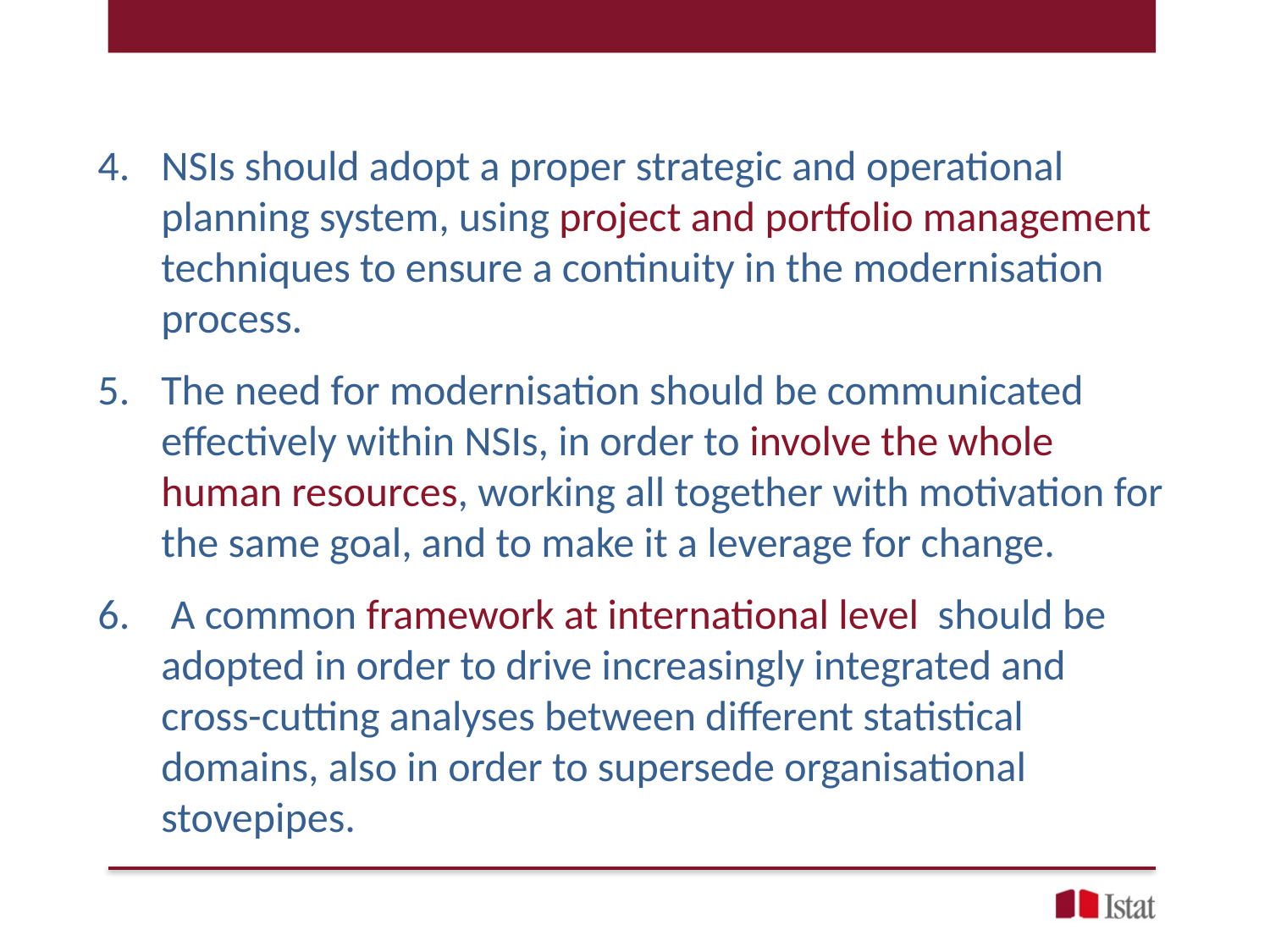

NSIs should adopt a proper strategic and operational planning system, using project and portfolio management techniques to ensure a continuity in the modernisation process.
The need for modernisation should be communicated effectively within NSIs, in order to involve the whole human resources, working all together with motivation for the same goal, and to make it a leverage for change.
 A common framework at international level  should be adopted in order to drive increasingly integrated and cross-cutting analyses between different statistical domains, also in order to supersede organisational stovepipes.